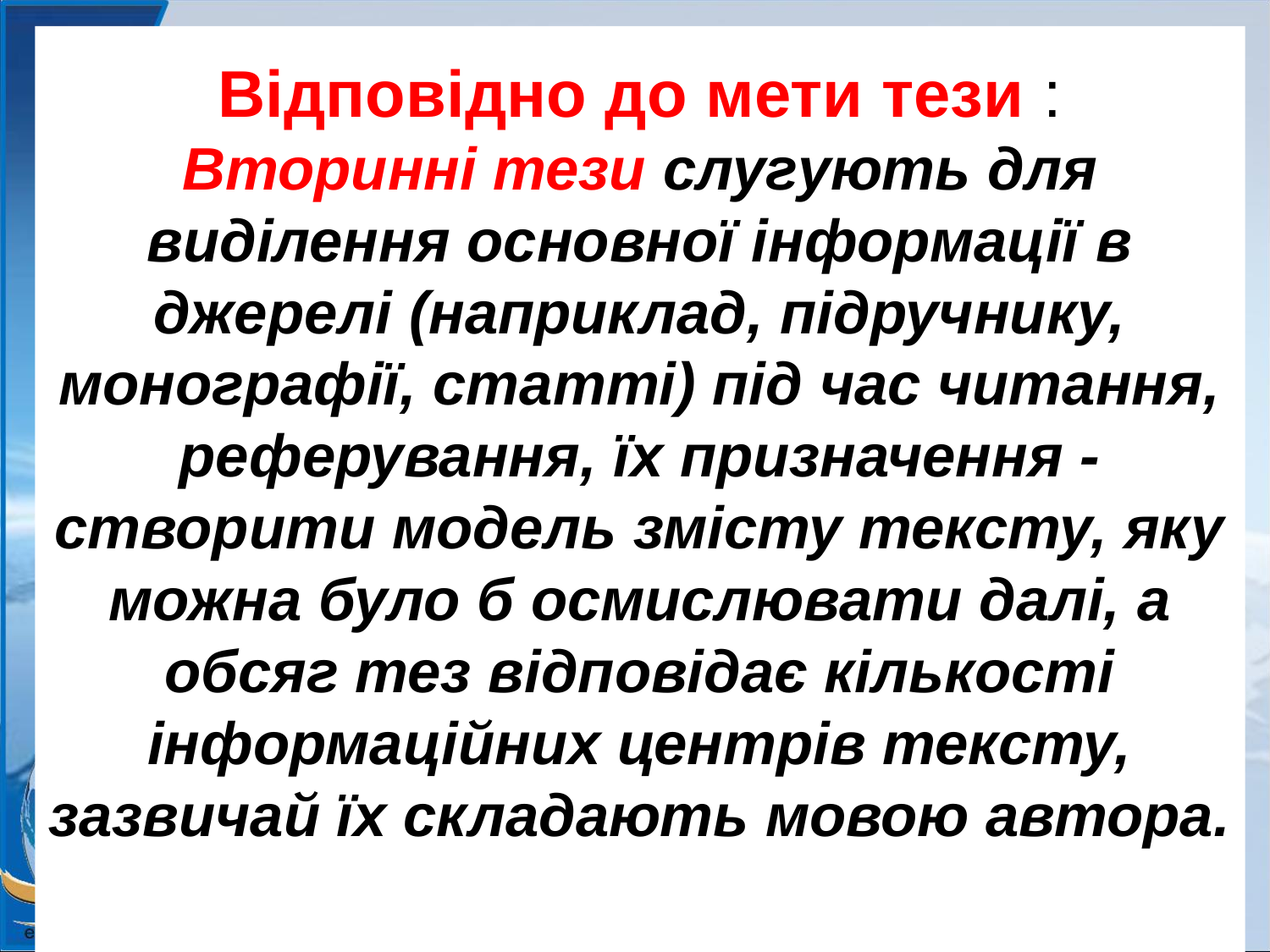

# Відповідно до мети тези : Вторинні тези слугують для виділення основної інформації в джерелі (наприклад, підручнику, монографії, статті) під час читання, реферування, їх призначення - створити модель змісту тексту, яку можна було б осмислювати далі, а обсяг тез відповідає кількості інформаційних центрів тексту, зазвичай їх складають мовою автора.